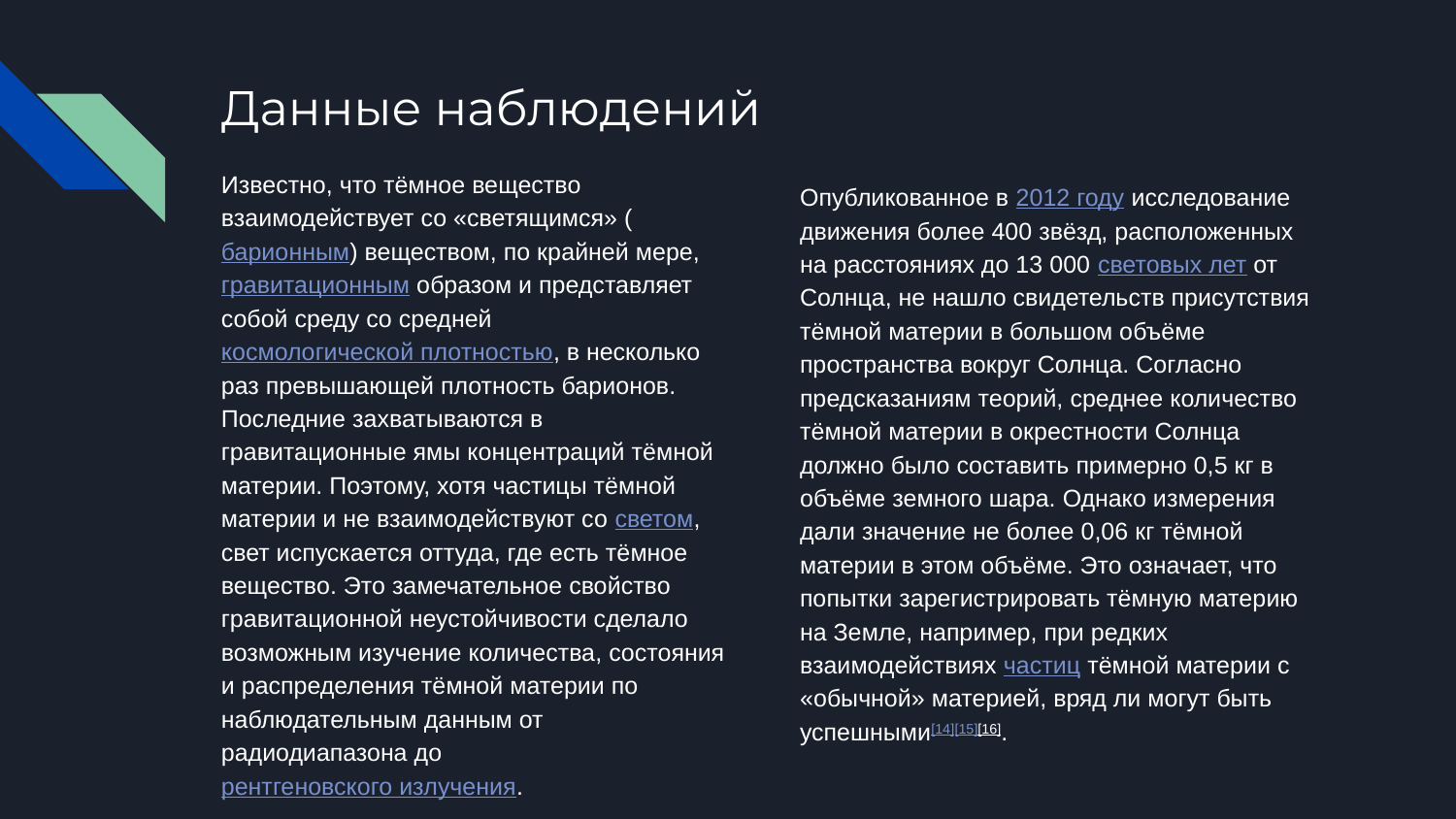

# Данные наблюдений
Известно, что тёмное вещество взаимодействует со «светящимся» (барионным) веществом, по крайней мере, гравитационным образом и представляет собой среду со средней космологической плотностью, в несколько раз превышающей плотность барионов. Последние захватываются в гравитационные ямы концентраций тёмной материи. Поэтому, хотя частицы тёмной материи и не взаимодействуют со светом, свет испускается оттуда, где есть тёмное вещество. Это замечательное свойство гравитационной неустойчивости сделало возможным изучение количества, состояния и распределения тёмной материи по наблюдательным данным от радиодиапазона до рентгеновского излучения.

Опубликованное в 2012 году исследование движения более 400 звёзд, расположенных на расстояниях до 13 000 световых лет от Солнца, не нашло свидетельств присутствия тёмной материи в большом объёме пространства вокруг Солнца. Согласно предсказаниям теорий, среднее количество тёмной материи в окрестности Солнца должно было составить примерно 0,5 кг в объёме земного шара. Однако измерения дали значение не более 0,06 кг тёмной материи в этом объёме. Это означает, что попытки зарегистрировать тёмную материю на Земле, например, при редких взаимодействиях частиц тёмной материи с «обычной» материей, вряд ли могут быть успешными[14][15][16].